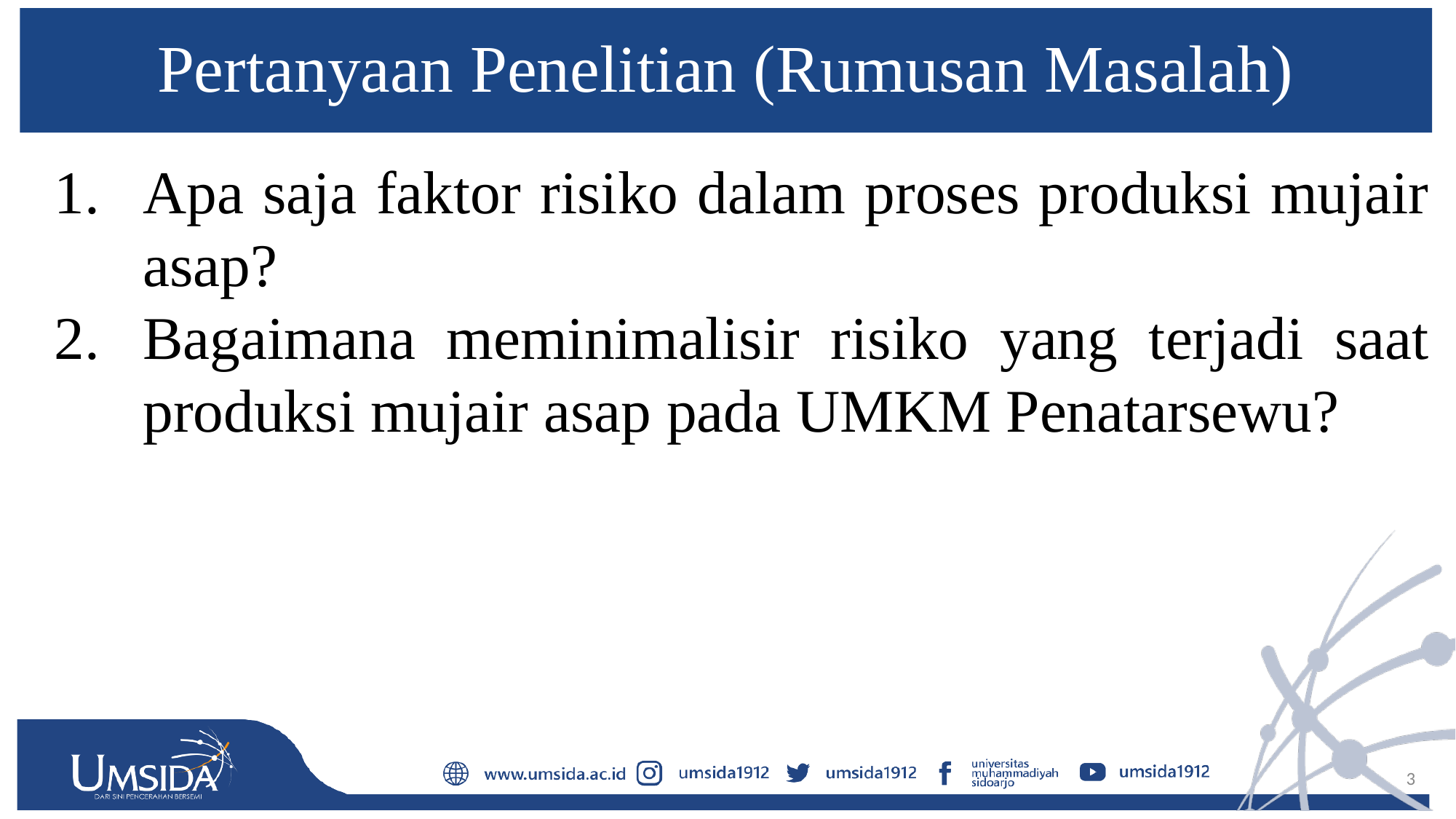

# Pertanyaan Penelitian (Rumusan Masalah)
Apa saja faktor risiko dalam proses produksi mujair asap?
Bagaimana meminimalisir risiko yang terjadi saat produksi mujair asap pada UMKM Penatarsewu?